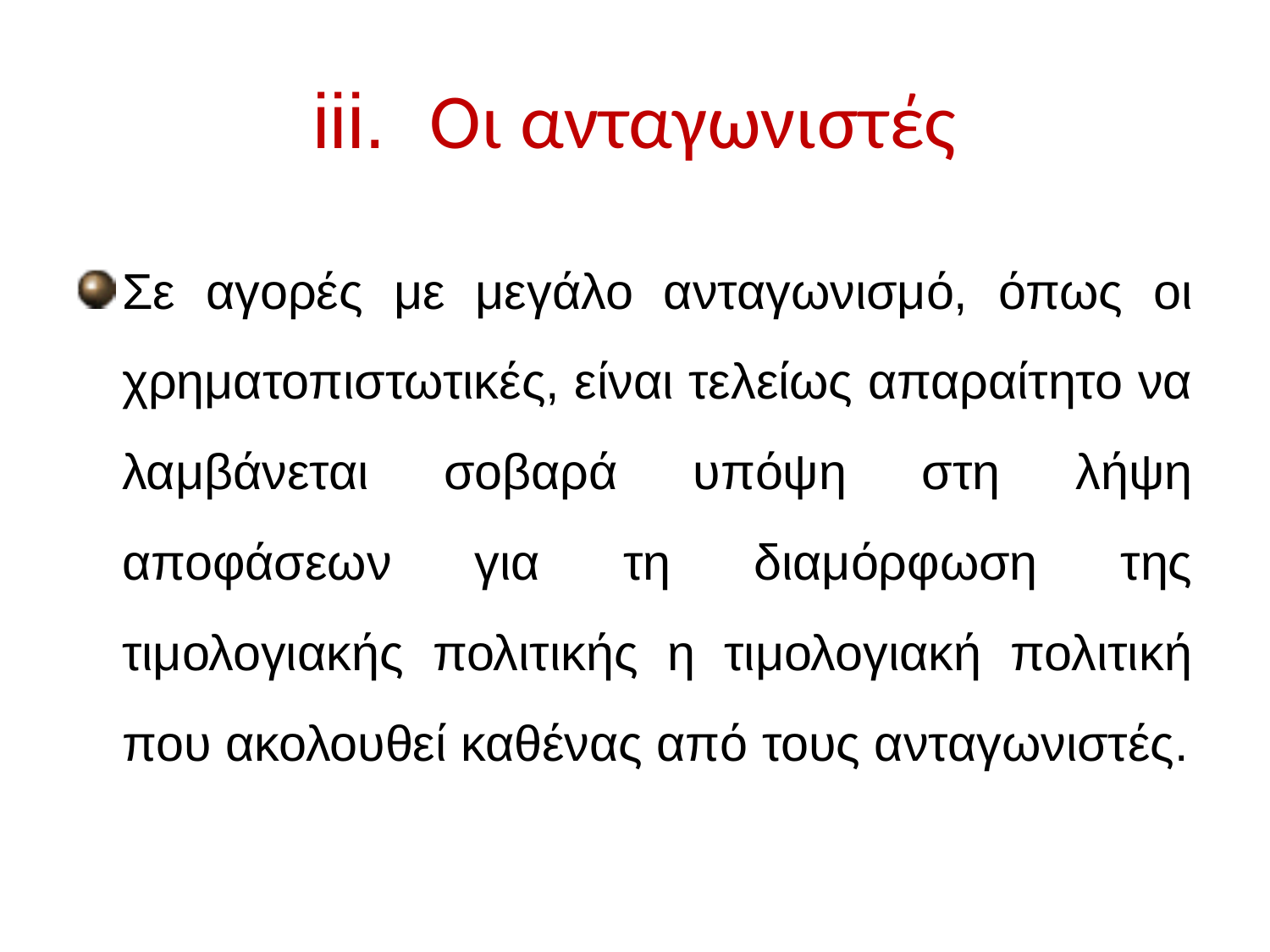

# iii.  Οι ανταγωνιστές
Σε αγορές με μεγάλο ανταγωνισμό, όπως οι χρηματοπιστωτικές, είναι τελείως απαραίτητο να λαμβάνεται σοβαρά υπόψη στη λήψη αποφάσεων για τη διαμόρφωση της τιμολογιακής πολιτικής η τιμολογιακή πολιτική που ακολουθεί καθένας από τους ανταγωνιστές.